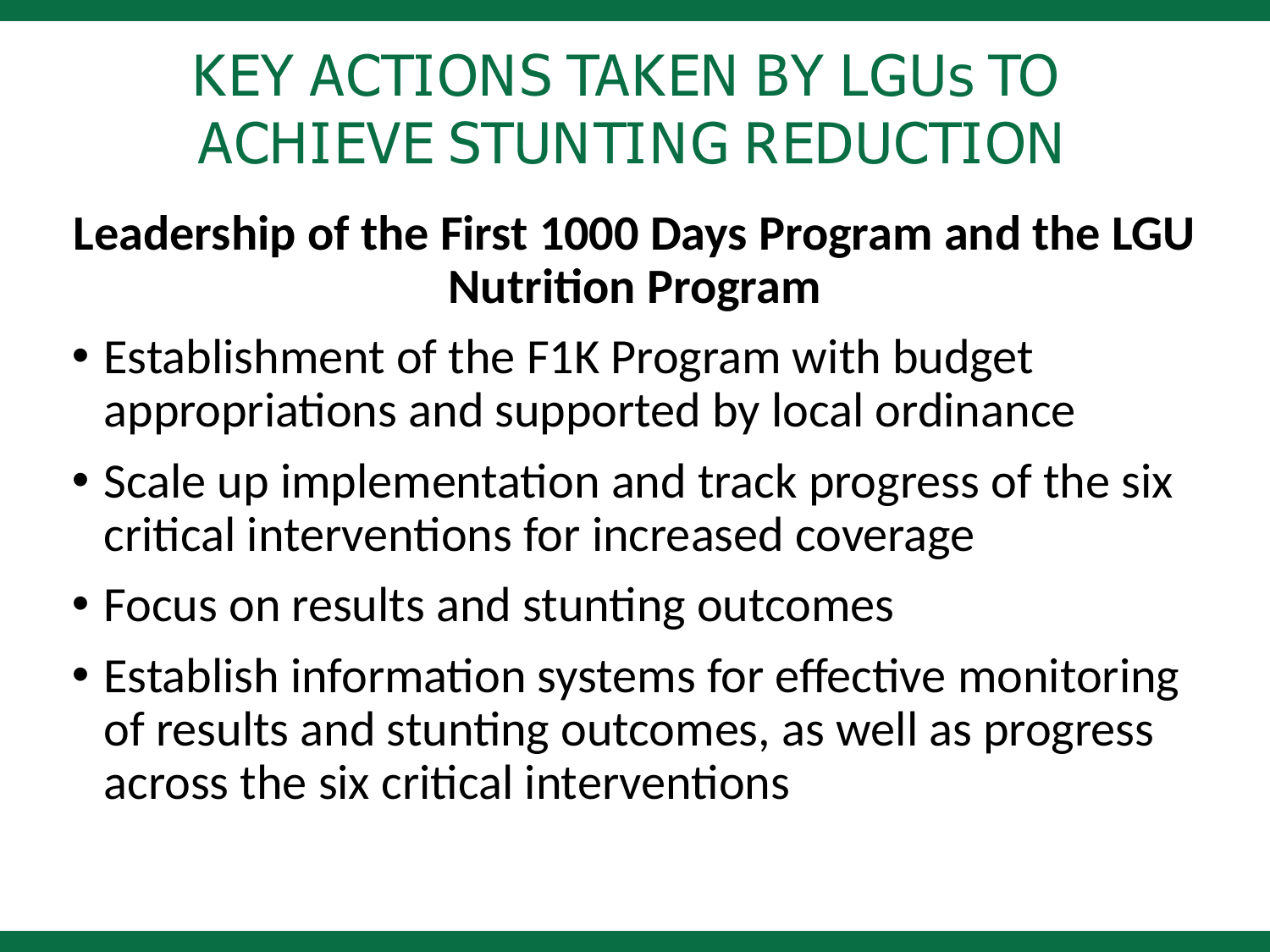

KEY ACTIONS TAKEN BY LGUs TO
ACHIEVE STUNTING REDUCTION
Leadership of the First 1000 Days Program and the LGU Nutrition Program
Establishment of the F1K Program with budget appropriations and supported by local ordinance
Scale up implementation and track progress of the six critical interventions for increased coverage
Focus on results and stunting outcomes
Establish information systems for effective monitoring of results and stunting outcomes, as well as progress across the six critical interventions